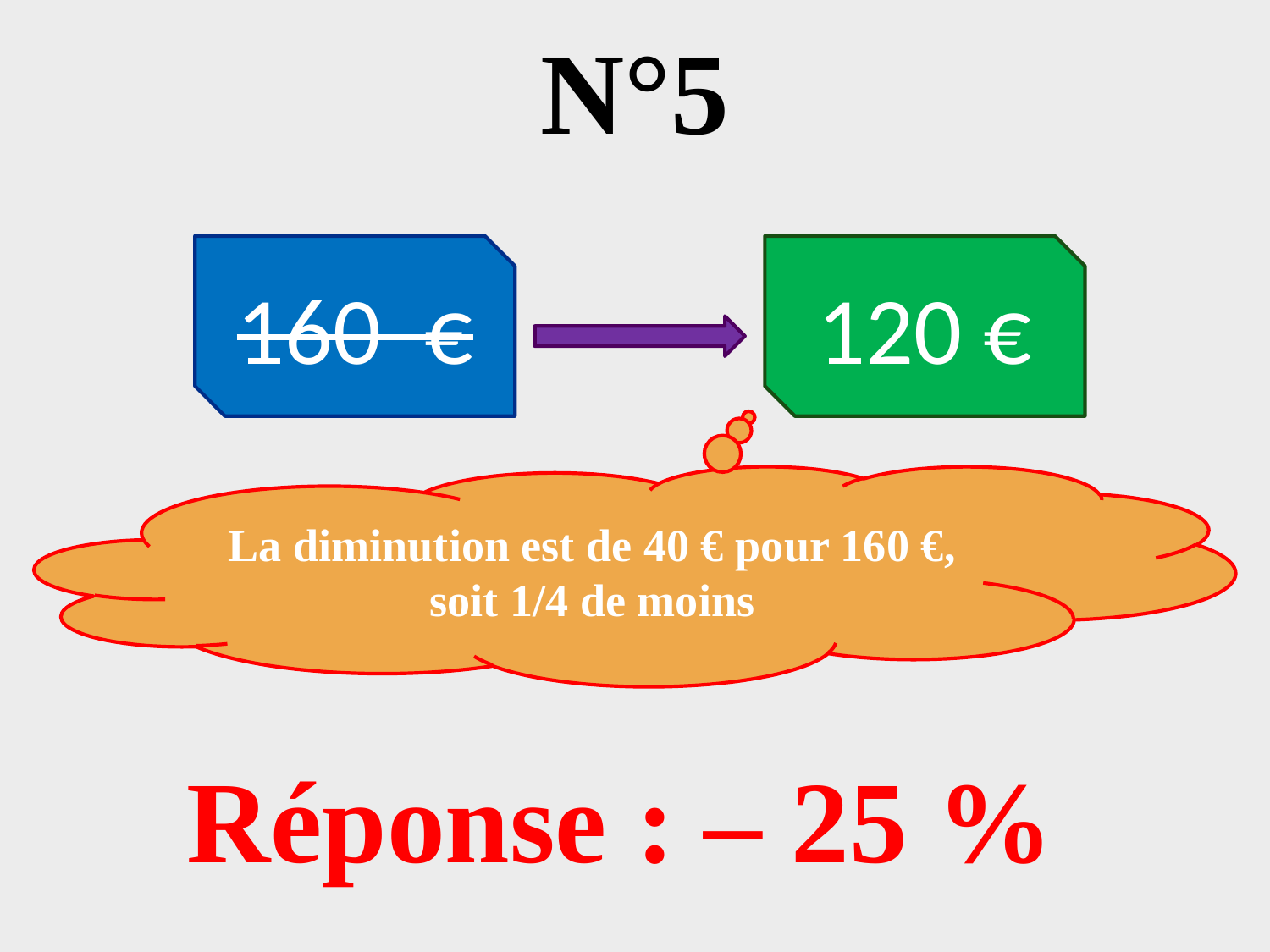

# N°5
160  €
120 €

La diminution est de 40 € pour 160 €, soit 1/4 de moins
Réponse : – 25 %